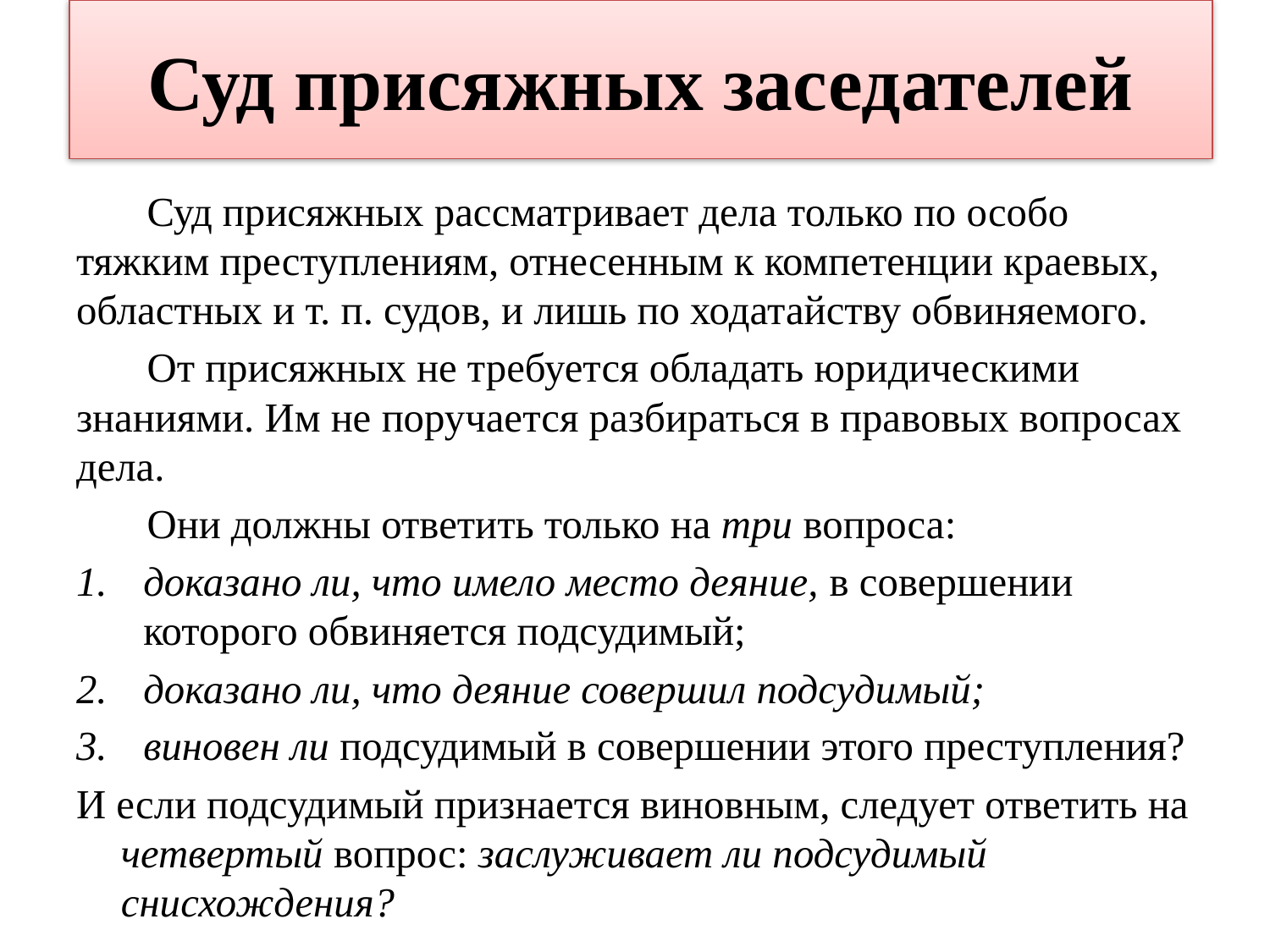

# Суд присяжных заседателей
Суд присяжных рассматривает дела только по особо тяжким преступлениям, отнесенным к компетенции краевых, областных и т. п. судов, и лишь по ходатайству обвиняемого.
От присяжных не требуется обладать юридическими знаниями. Им не поручается разбираться в правовых вопросах дела.
Они должны ответить только на три вопроса:
доказано ли, что имело место деяние, в совершении которого обвиняется подсудимый;
доказано ли, что деяние совершил подсудимый;
виновен ли подсудимый в совершении этого преступления?
И если подсудимый признается виновным, следует ответить на четвертый вопрос: заслуживает ли подсудимый снисхождения?